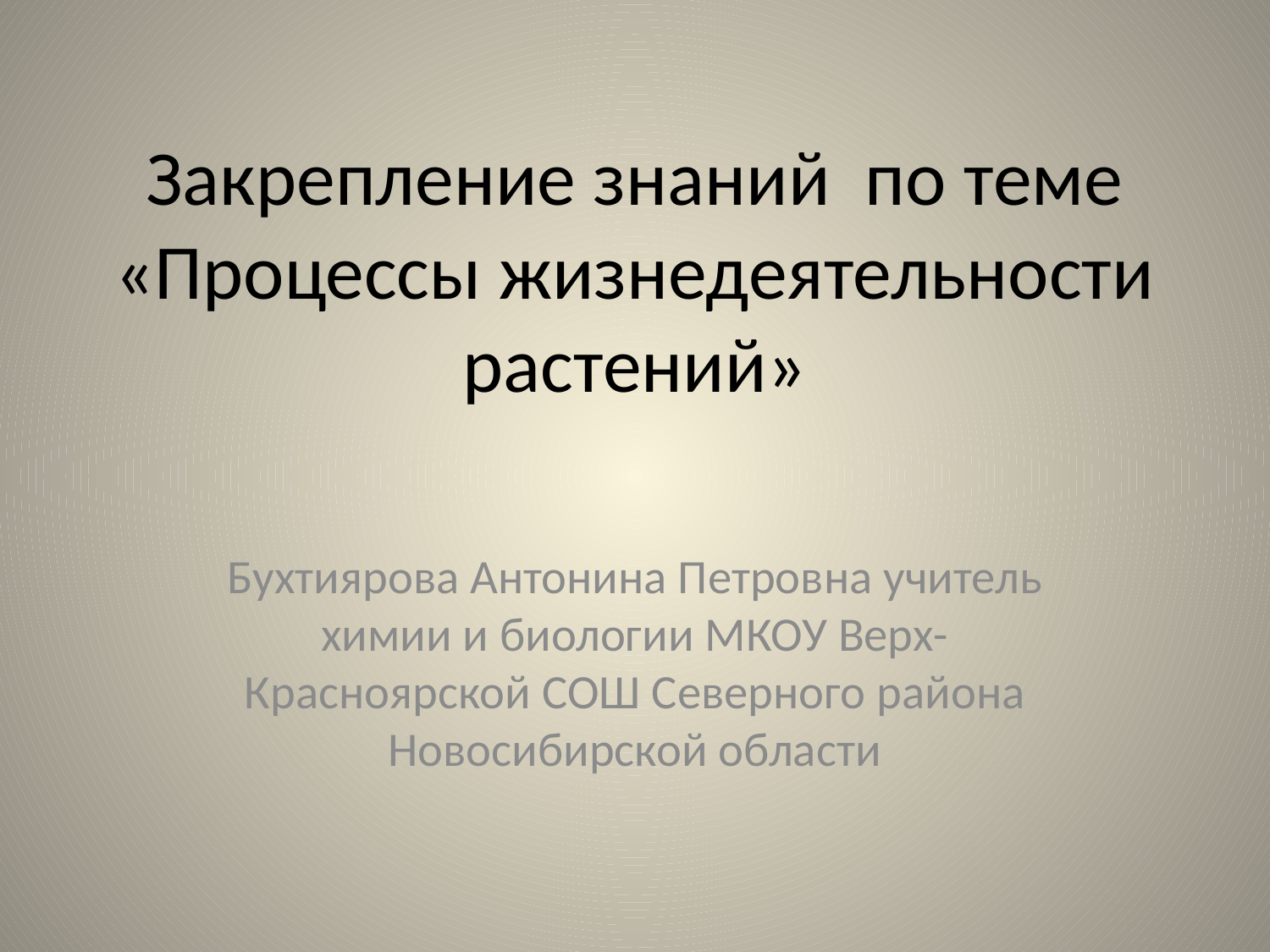

# Закрепление знаний  по теме «Процессы жизнедеятельности растений»
Бухтиярова Антонина Петровна учитель химии и биологии МКОУ Верх-Красноярской СОШ Северного района Новосибирской области